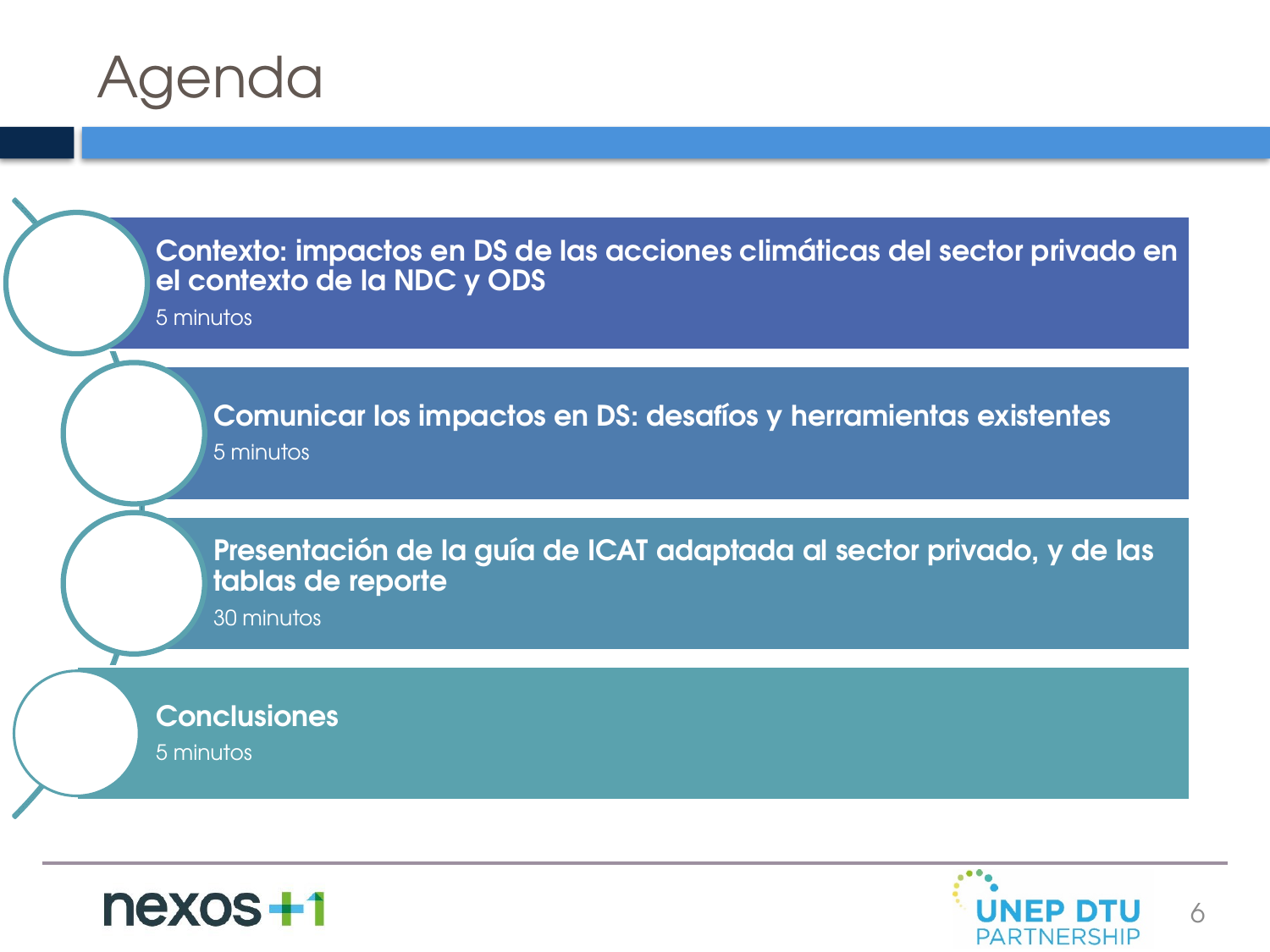

Agenda
Contexto: impactos en DS de las acciones climáticas del sector privado en el contexto de la NDC y ODS
5 minutos
Comunicar los impactos en DS: desafíos y herramientas existentes
5 minutos
Presentación de la guía de ICAT adaptada al sector privado, y de las tablas de reporte
30 minutos
Conclusiones
5 minutos
6